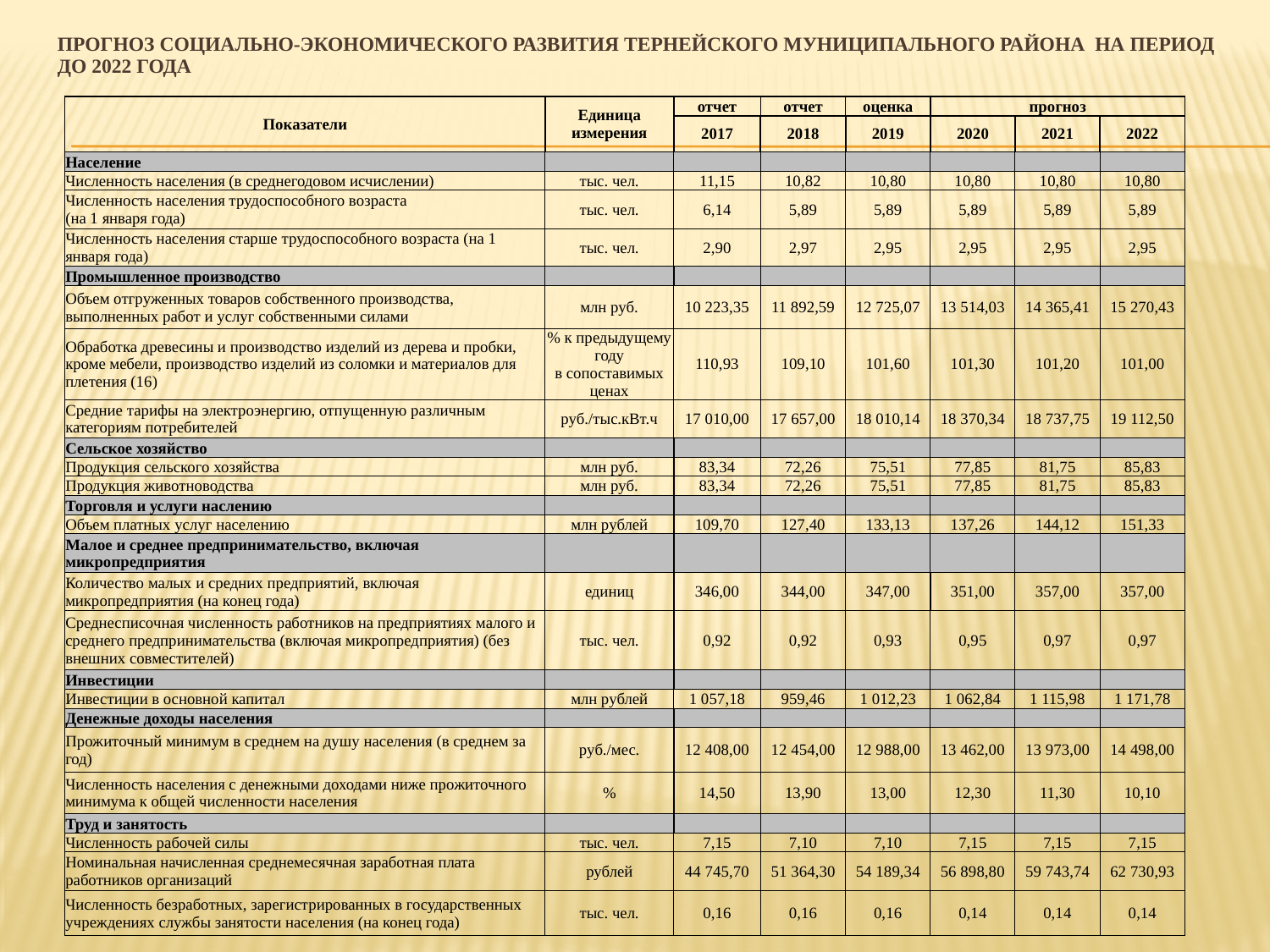

# Прогноз социально-экономического развития Тернейского муниципального района  на период до 2022 года
| Показатели | Единица измерения | отчет | отчет | оценка | прогноз |  |  |
| --- | --- | --- | --- | --- | --- | --- | --- |
|  |  | 2017 | 2018 | 2019 | 2020 | 2021 | 2022 |
| Население |  |  |  |  |  |  |  |
| Численность населения (в среднегодовом исчислении) | тыс. чел. | 11,15 | 10,82 | 10,80 | 10,80 | 10,80 | 10,80 |
| Численность населения трудоспособного возраста (на 1 января года) | тыс. чел. | 6,14 | 5,89 | 5,89 | 5,89 | 5,89 | 5,89 |
| Численность населения старше трудоспособного возраста (на 1 января года) | тыс. чел. | 2,90 | 2,97 | 2,95 | 2,95 | 2,95 | 2,95 |
| Промышленное производство |  |  |  |  |  |  |  |
| Объем отгруженных товаров собственного производства, выполненных работ и услуг собственными силами | млн руб. | 10 223,35 | 11 892,59 | 12 725,07 | 13 514,03 | 14 365,41 | 15 270,43 |
| Обработка древесины и производство изделий из дерева и пробки, кроме мебели, производство изделий из соломки и материалов для плетения (16) | % к предыдущему году в сопоставимых ценах | 110,93 | 109,10 | 101,60 | 101,30 | 101,20 | 101,00 |
| Средние тарифы на электроэнергию, отпущенную различным категориям потребителей | руб./тыс.кВт.ч | 17 010,00 | 17 657,00 | 18 010,14 | 18 370,34 | 18 737,75 | 19 112,50 |
| Сельское хозяйство |  |  |  |  |  |  |  |
| Продукция сельского хозяйства | млн руб. | 83,34 | 72,26 | 75,51 | 77,85 | 81,75 | 85,83 |
| Продукция животноводства | млн руб. | 83,34 | 72,26 | 75,51 | 77,85 | 81,75 | 85,83 |
| Торговля и услуги наслению |  |  |  |  |  |  |  |
| Объем платных услуг населению | млн рублей | 109,70 | 127,40 | 133,13 | 137,26 | 144,12 | 151,33 |
| Малое и среднее предпринимательство, включая микропредприятия |  |  |  |  |  |  |  |
| Количество малых и средних предприятий, включая микропредприятия (на конец года) | единиц | 346,00 | 344,00 | 347,00 | 351,00 | 357,00 | 357,00 |
| Среднесписочная численность работников на предприятиях малого и среднего предпринимательства (включая микропредприятия) (без внешних совместителей) | тыс. чел. | 0,92 | 0,92 | 0,93 | 0,95 | 0,97 | 0,97 |
| Инвестиции |  |  |  |  |  |  |  |
| Инвестиции в основной капитал | млн рублей | 1 057,18 | 959,46 | 1 012,23 | 1 062,84 | 1 115,98 | 1 171,78 |
| Денежные доходы населения |  |  |  |  |  |  |  |
| Прожиточный минимум в среднем на душу населения (в среднем за год) | руб./мес. | 12 408,00 | 12 454,00 | 12 988,00 | 13 462,00 | 13 973,00 | 14 498,00 |
| Численность населения с денежными доходами ниже прожиточного минимума к общей численности населения | % | 14,50 | 13,90 | 13,00 | 12,30 | 11,30 | 10,10 |
| Труд и занятость |  |  |  |  |  |  |  |
| Численность рабочей силы | тыс. чел. | 7,15 | 7,10 | 7,10 | 7,15 | 7,15 | 7,15 |
| Номинальная начисленная среднемесячная заработная плата работников организаций | рублей | 44 745,70 | 51 364,30 | 54 189,34 | 56 898,80 | 59 743,74 | 62 730,93 |
| Численность безработных, зарегистрированных в государственных учреждениях службы занятости населения (на конец года) | тыс. чел. | 0,16 | 0,16 | 0,16 | 0,14 | 0,14 | 0,14 |